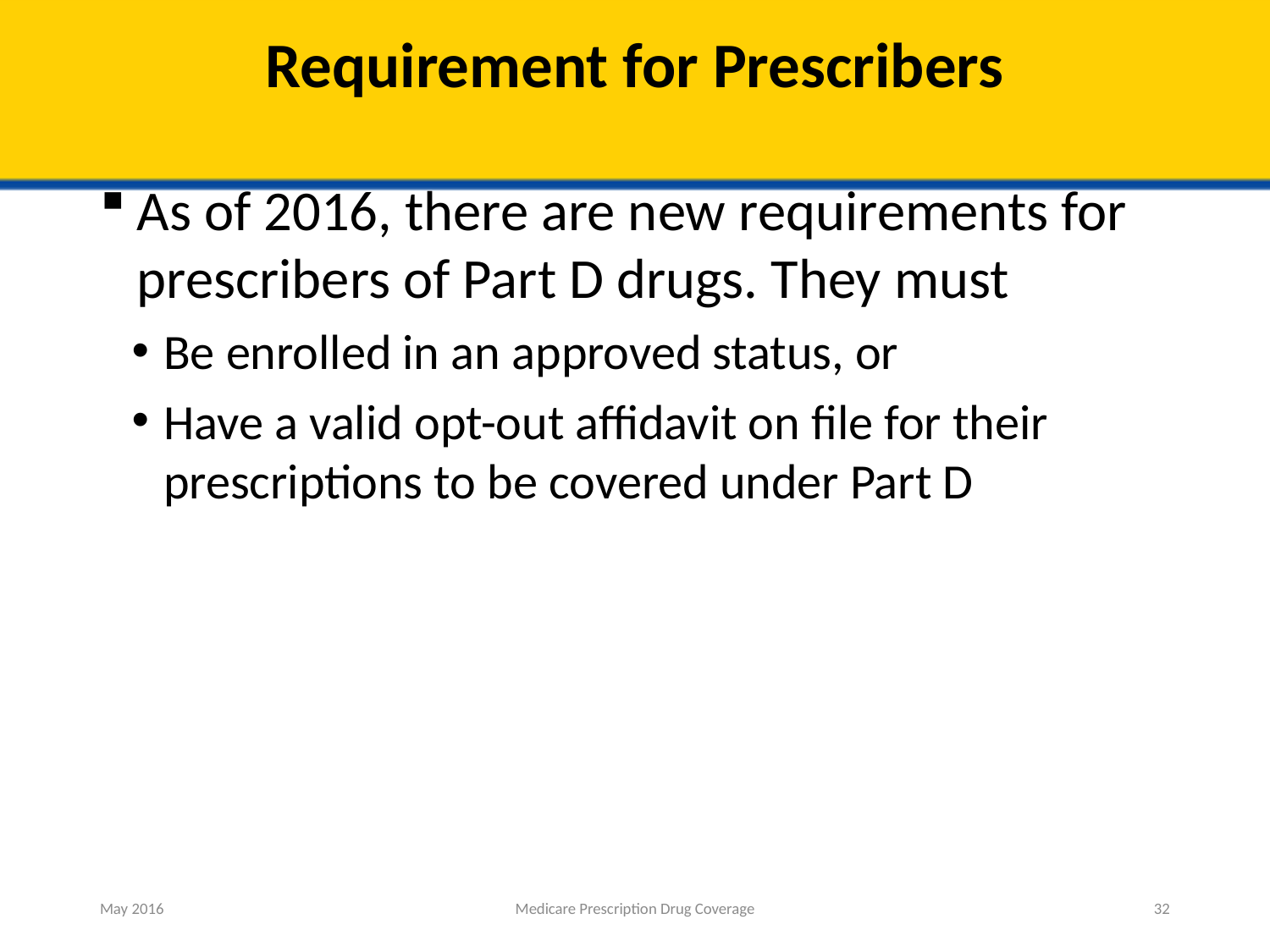

# Requirement for Prescribers
As of 2016, there are new requirements for  prescribers of Part D drugs. They must
Be enrolled in an approved status, or
Have a valid opt-out affidavit on file for their prescriptions to be covered under Part D
May 2016
Medicare Prescription Drug Coverage
32